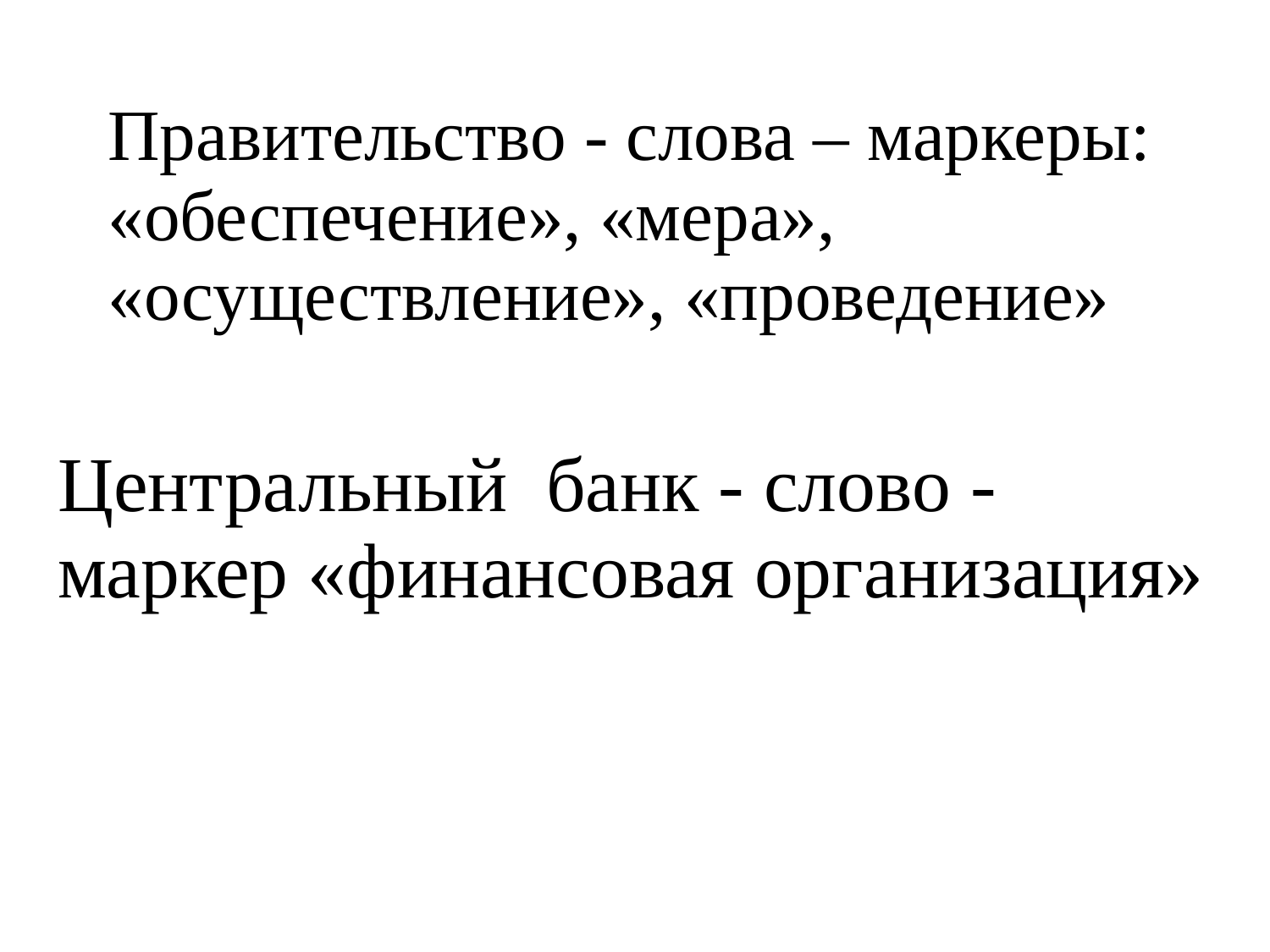

# Правительство - слова – маркеры: «обеспечение», «мера», «осуществление», «проведение»
Центральный  банк - слово - маркер «финансовая организация»